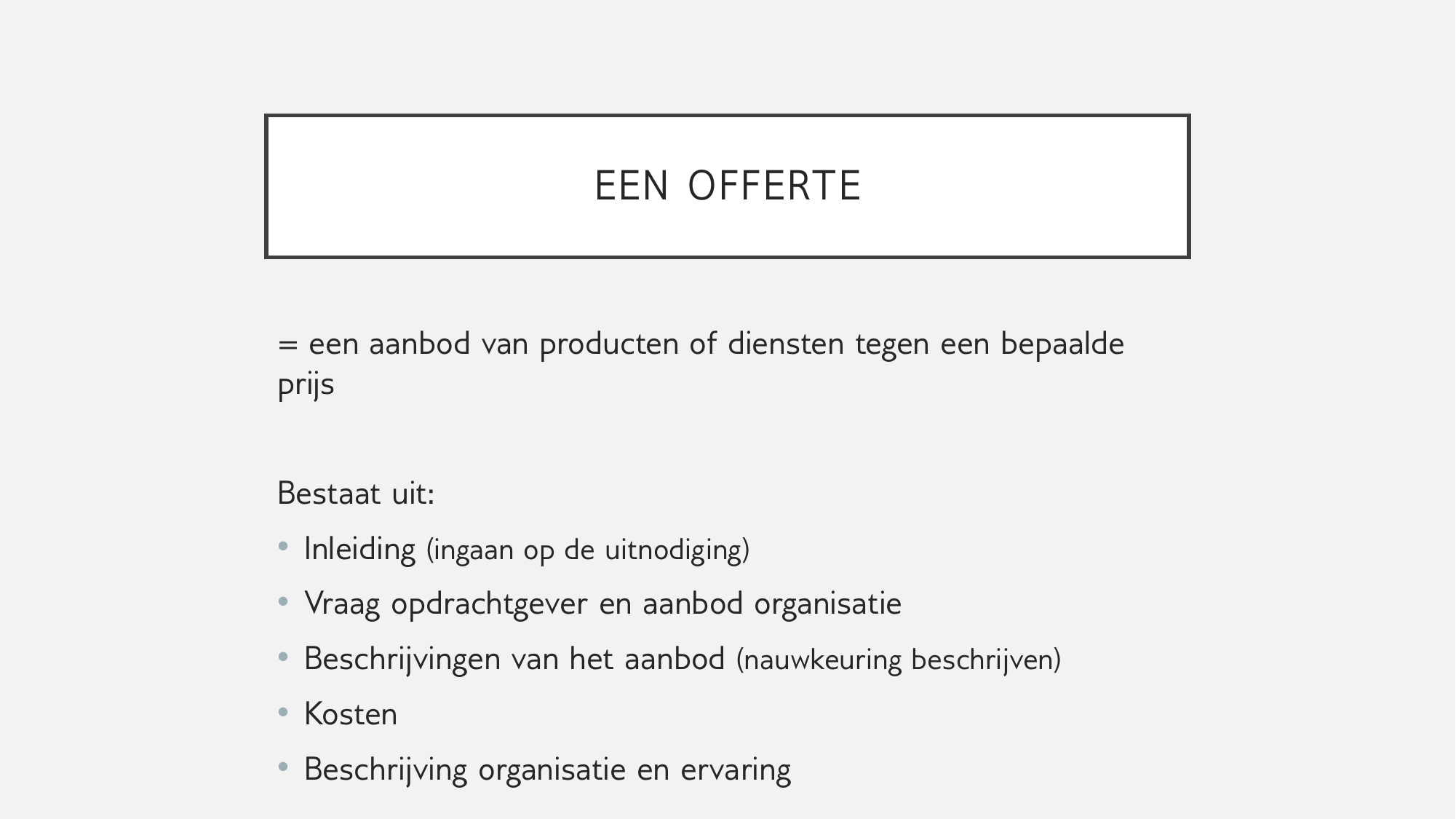

# Een offerte
= een aanbod van producten of diensten tegen een bepaalde prijs

Bestaat uit:
Inleiding (ingaan op de uitnodiging)
Vraag opdrachtgever en aanbod organisatie
Beschrijvingen van het aanbod (nauwkeuring beschrijven)
Kosten
Beschrijving organisatie en ervaring